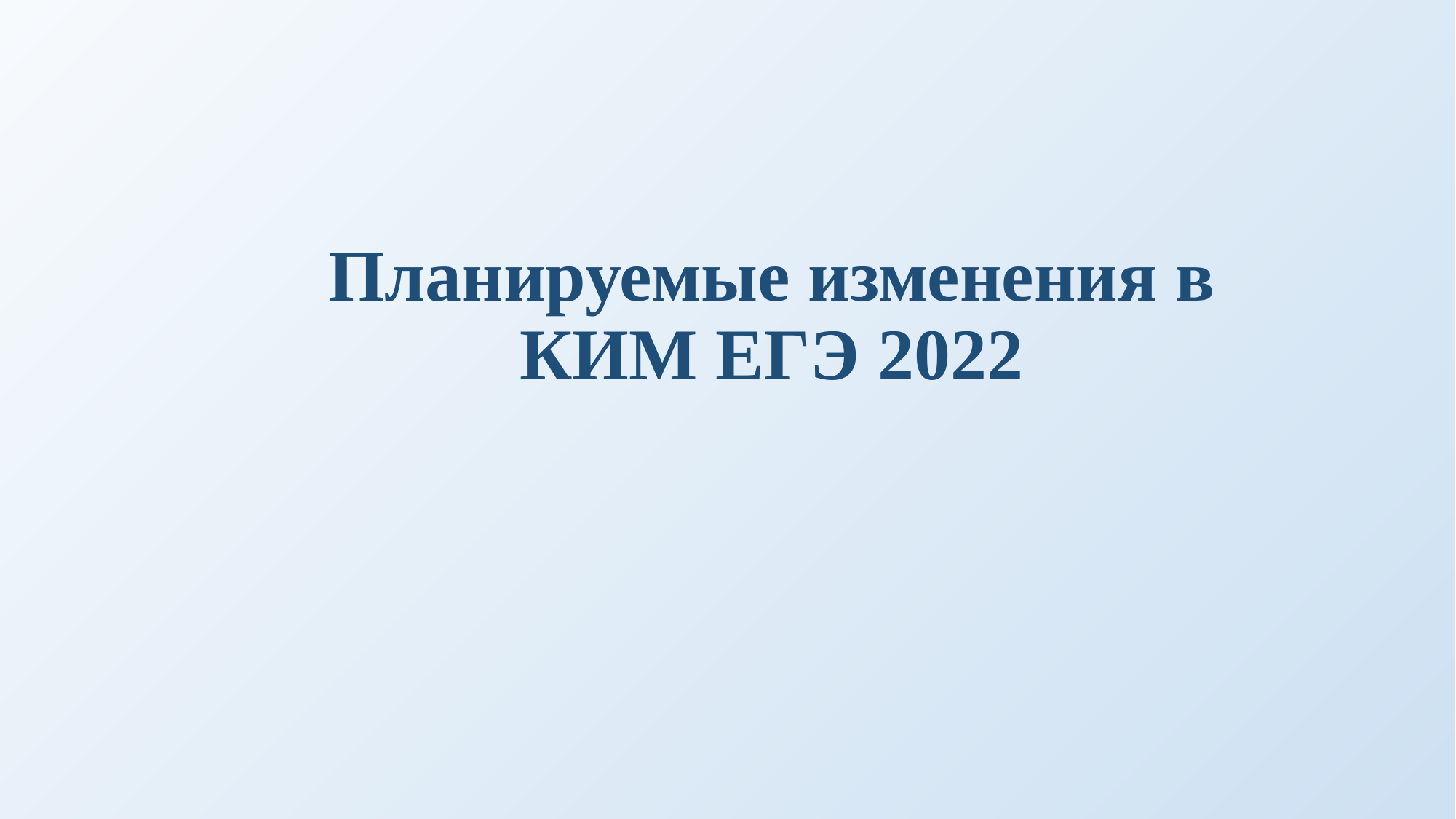

# Планируемые изменения в КИМ ЕГЭ 2022